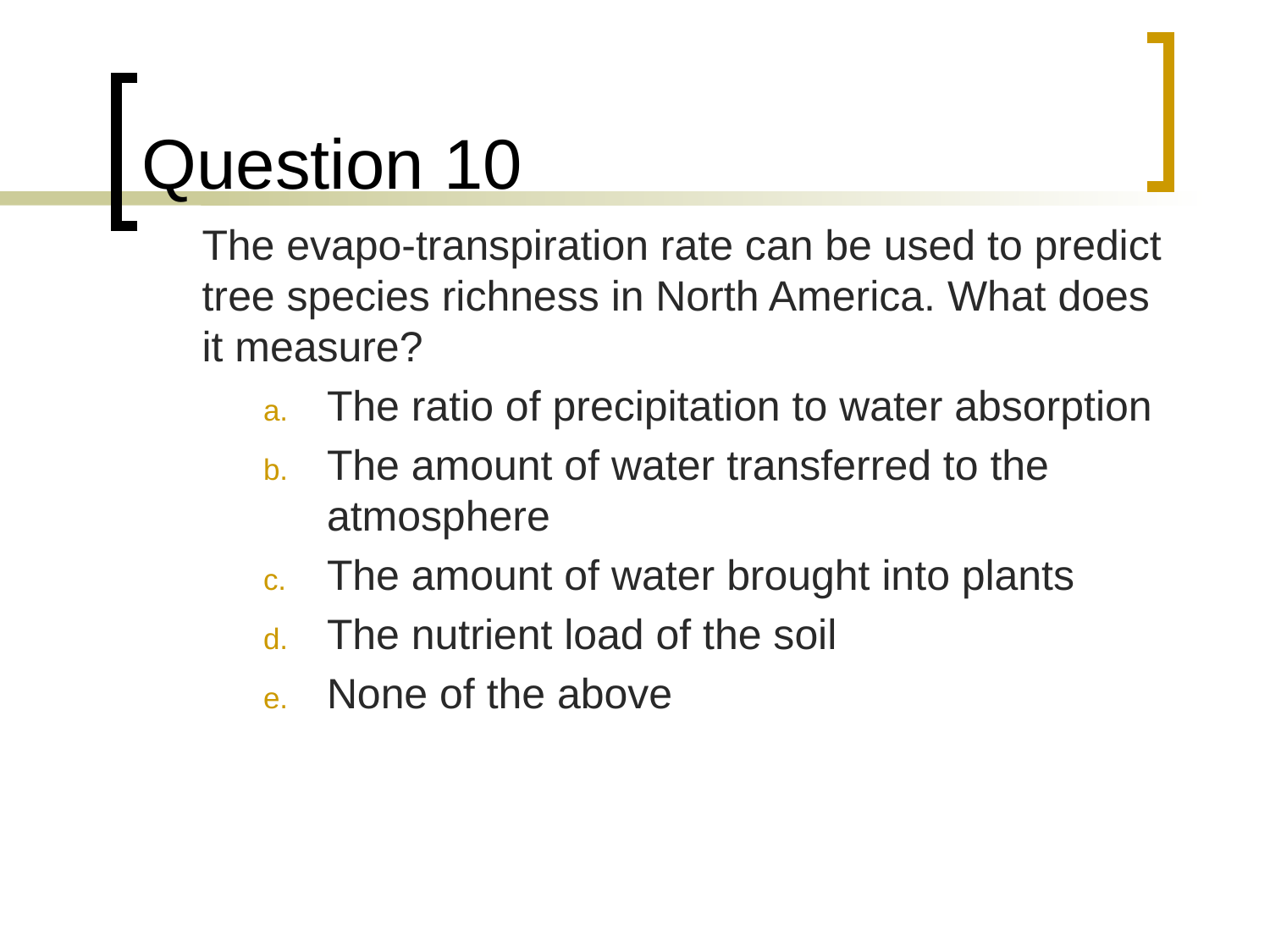

# Question 10
	The evapo-transpiration rate can be used to predict tree species richness in North America. What does it measure?
The ratio of precipitation to water absorption
The amount of water transferred to the atmosphere
The amount of water brought into plants
The nutrient load of the soil
None of the above